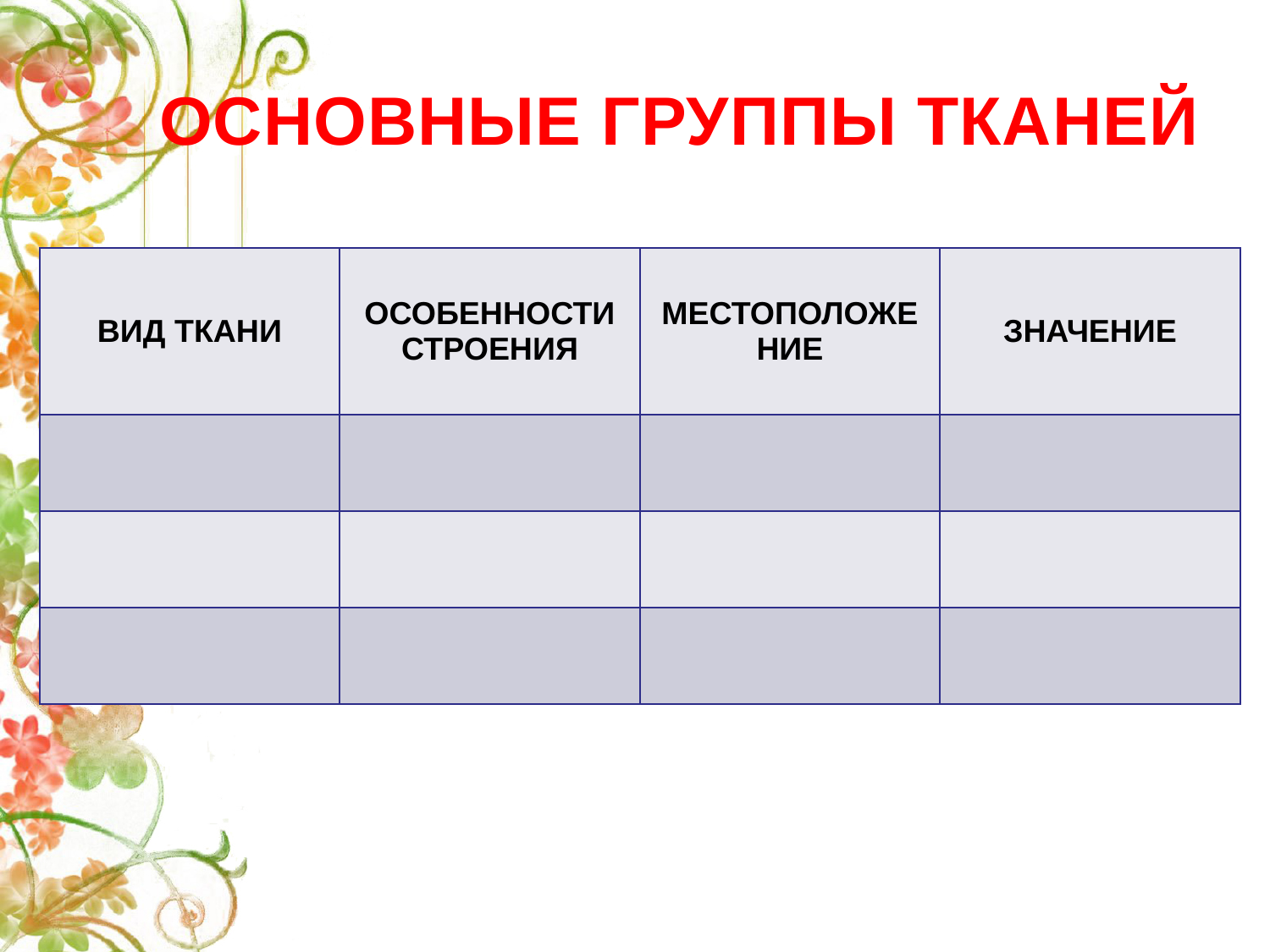

# ОСНОВНЫЕ ГРУППЫ ТКАНЕЙ
| ВИД ТКАНИ | ОСОБЕННОСТИ СТРОЕНИЯ | МЕСТОПОЛОЖЕНИЕ | ЗНАЧЕНИЕ |
| --- | --- | --- | --- |
|  |  |  |  |
|  |  |  |  |
|  |  |  |  |